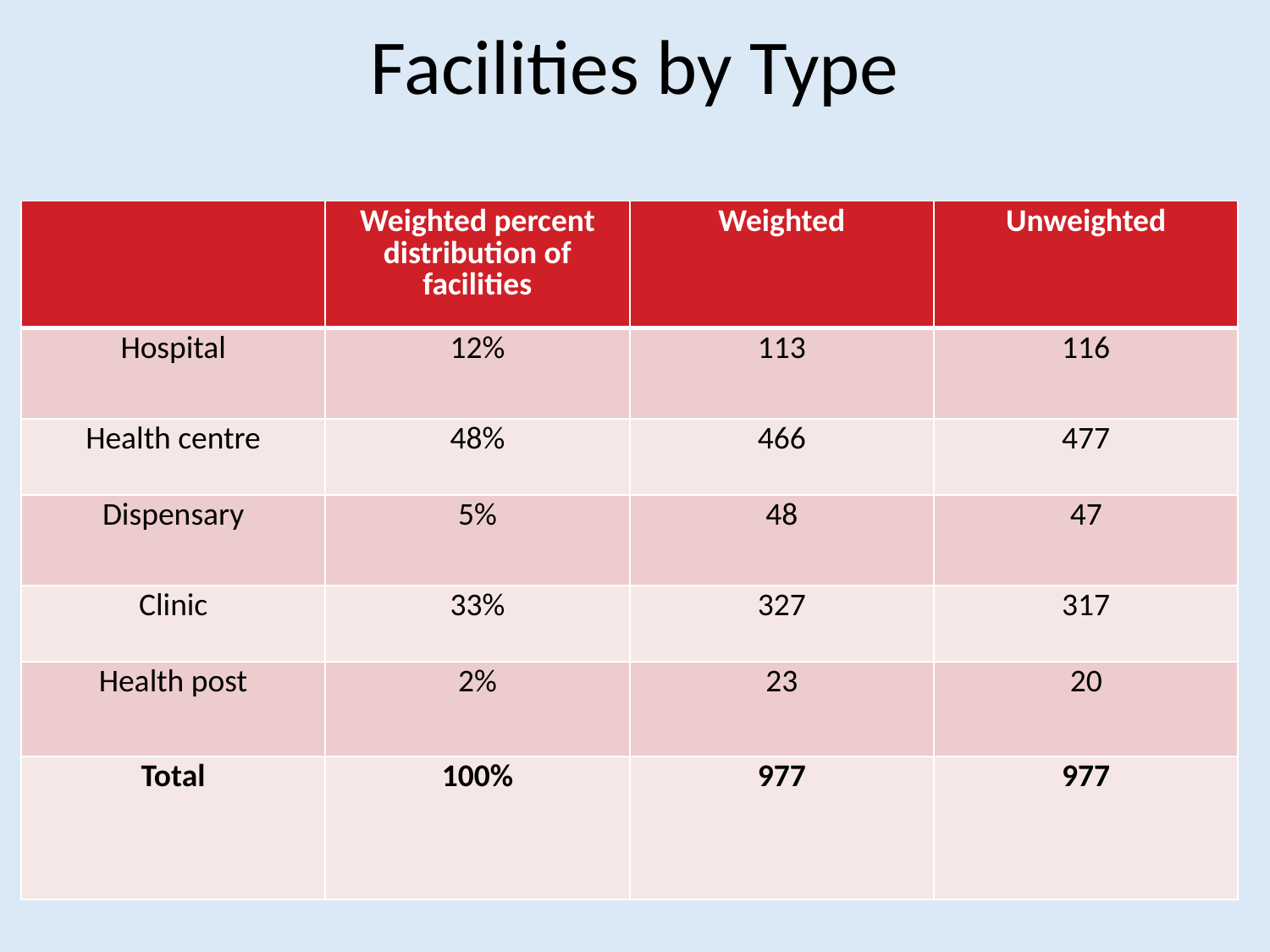

# Facilities by Type
|  | Weighted percent distribution of facilities | Weighted | Unweighted |
| --- | --- | --- | --- |
| Hospital | 12% | 113 | 116 |
| Health centre | 48% | 466 | 477 |
| Dispensary | 5% | 48 | 47 |
| Clinic | 33% | 327 | 317 |
| Health post | 2% | 23 | 20 |
| Total | 100% | 977 | 977 |